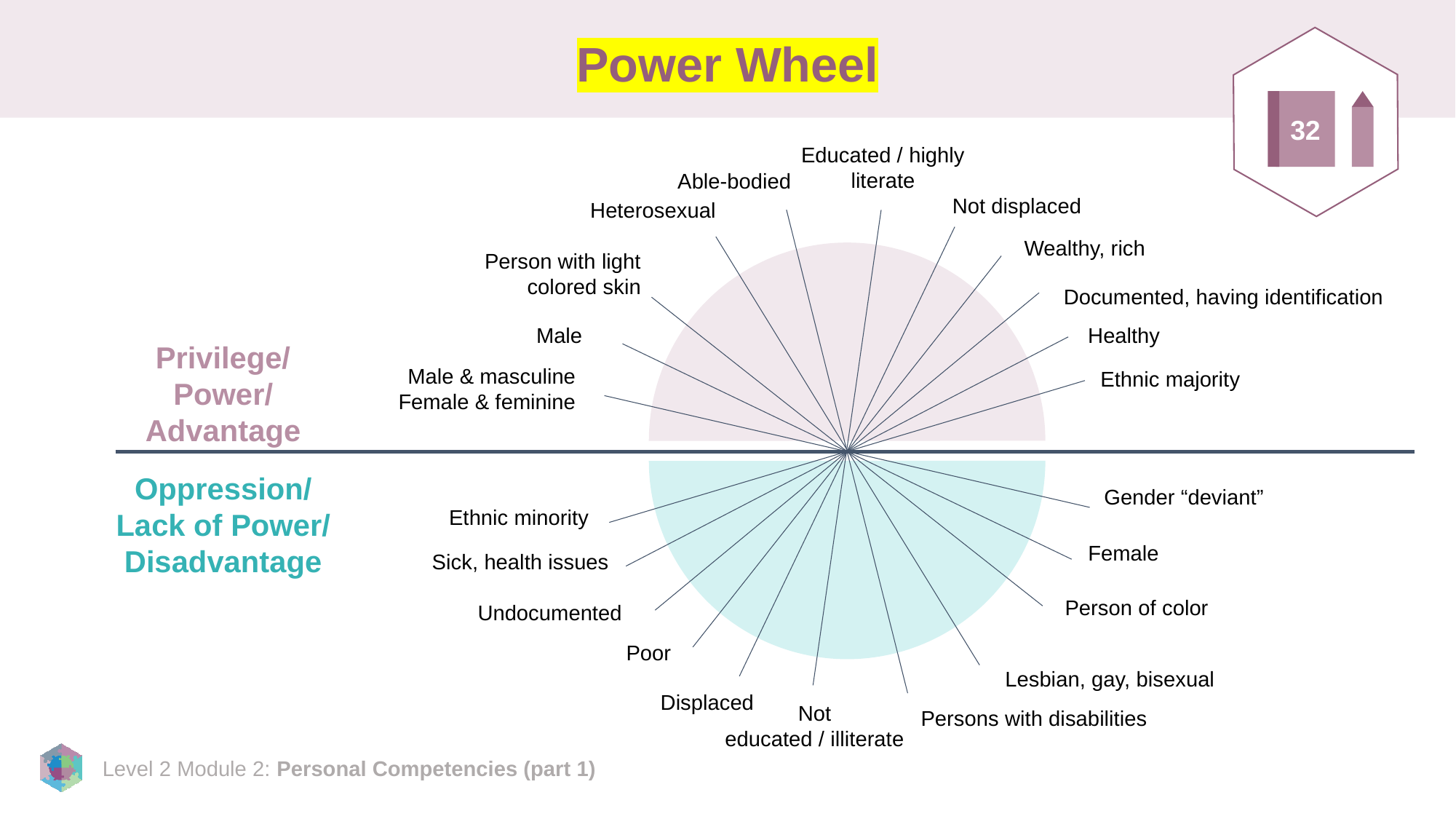

# Power Wheel

32

Educated / highly literate
Able-bodied
Not displaced
Heterosexual

Wealthy, rich
Person with light colored skin
Documented, having identification
Male
Healthy
Privilege/Power/Advantage
Ethnic majority
Male & masculine
Female & feminine
Gender “deviant”
Oppression/
Lack of Power/ Disadvantage
Ethnic minority
Female
Sick, health issues
Person of color
Undocumented
Poor
Lesbian, gay, bisexual
Displaced
Persons with disabilities
Not
educated / illiterate